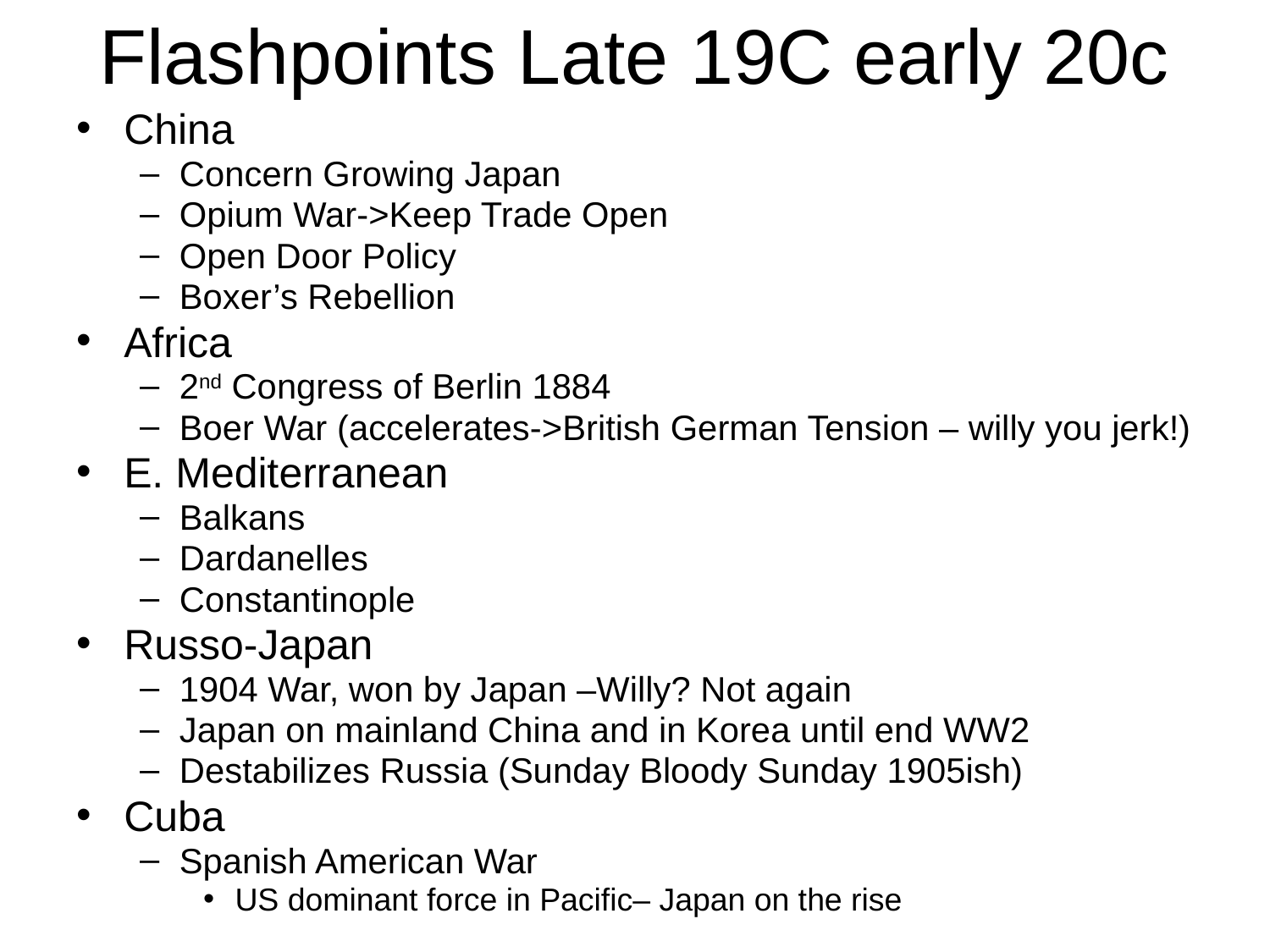

# Flashpoints Late 19C early 20c
China
Concern Growing Japan
Opium War->Keep Trade Open
Open Door Policy
Boxer’s Rebellion
Africa
2nd Congress of Berlin 1884
Boer War (accelerates->British German Tension – willy you jerk!)
E. Mediterranean
Balkans
Dardanelles
Constantinople
Russo-Japan
1904 War, won by Japan –Willy? Not again
Japan on mainland China and in Korea until end WW2
Destabilizes Russia (Sunday Bloody Sunday 1905ish)
Cuba
Spanish American War
US dominant force in Pacific– Japan on the rise